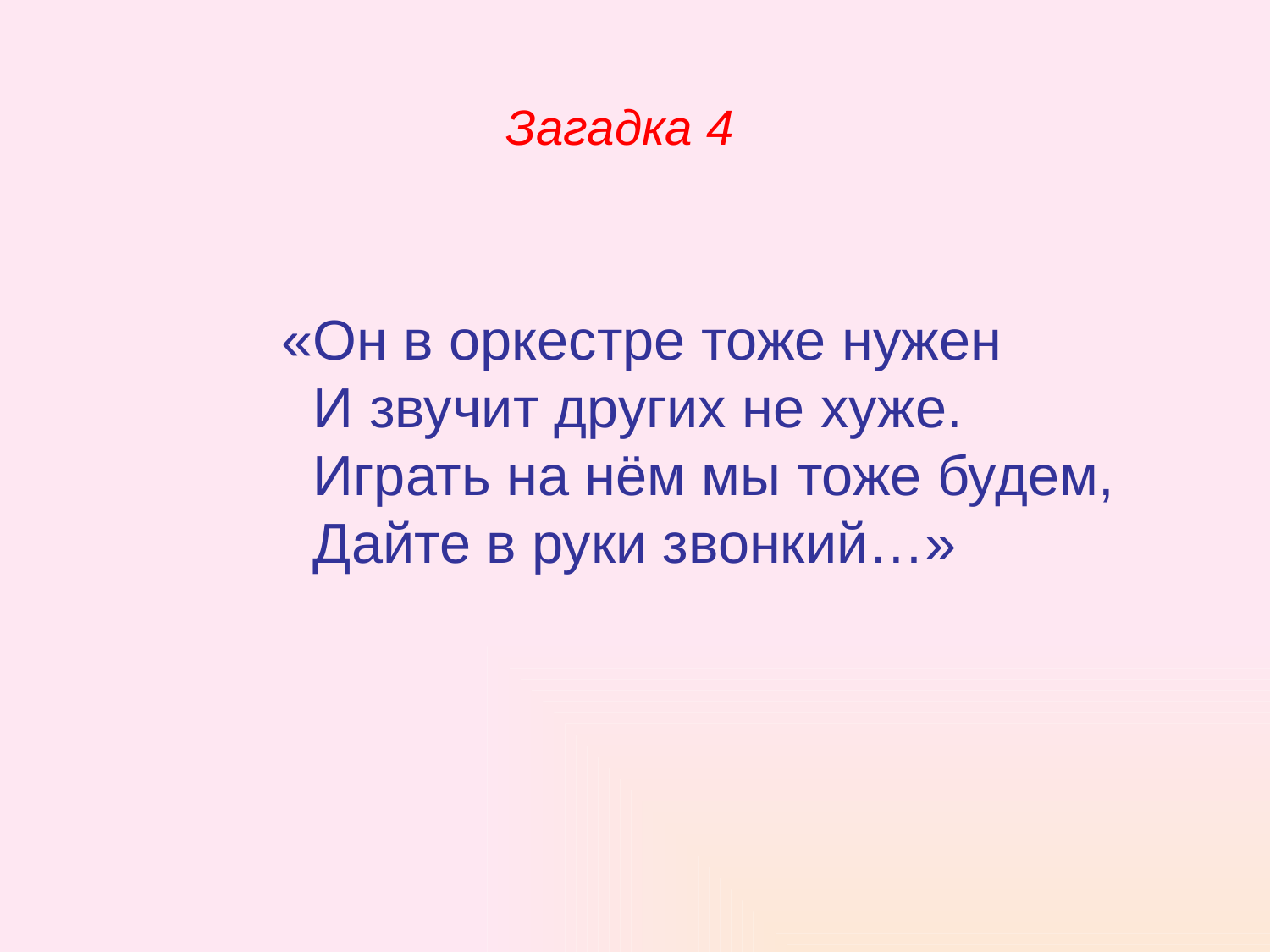

Загадка 4
  «Он в оркестре тоже нужен
    И звучит других не хуже.
    Играть на нём мы тоже будем,
    Дайте в руки звонкий…»